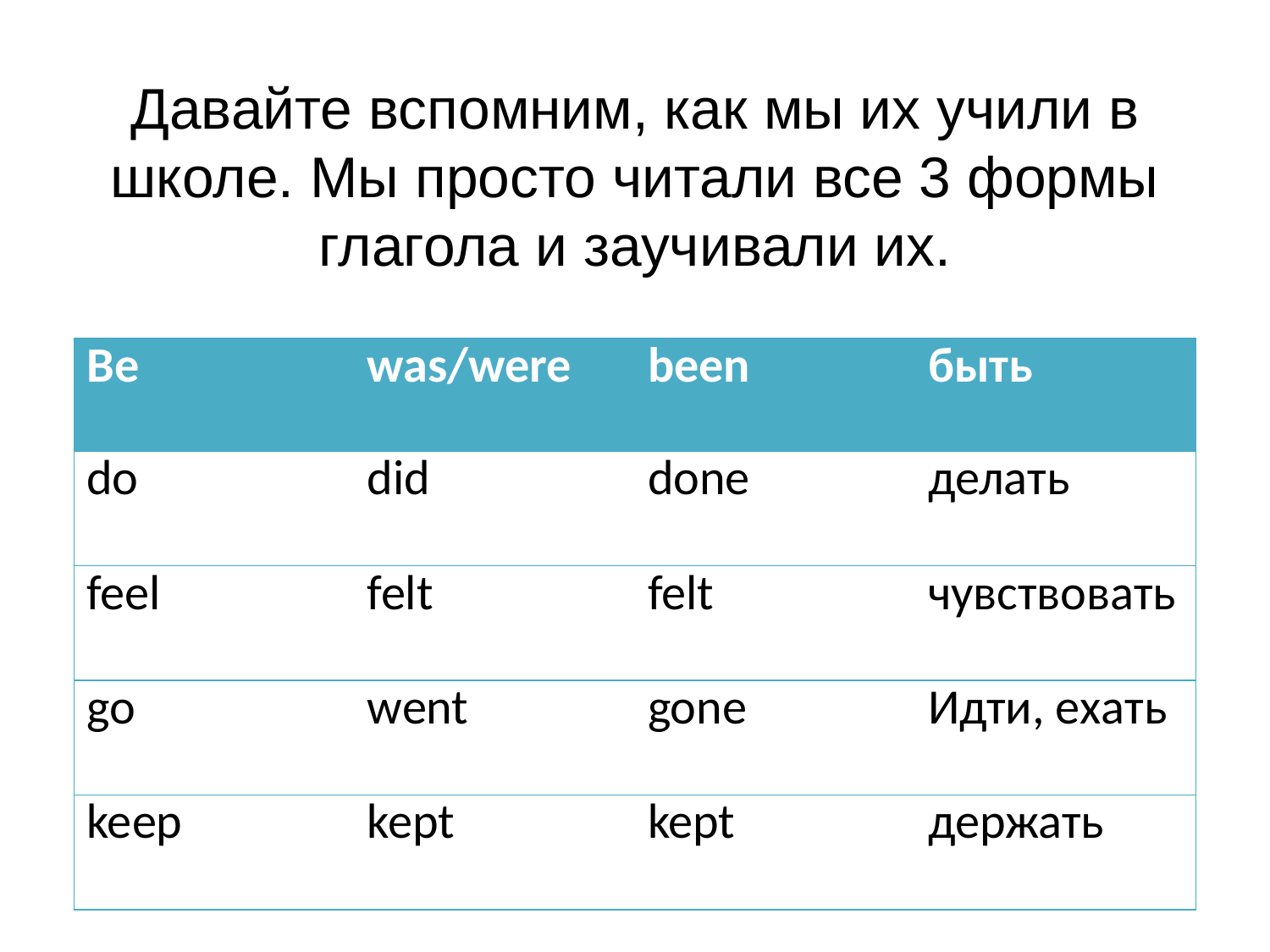

# Давайте вспомним, как мы их учили в школе. Мы просто читали все 3 формы глагола и заучивали их.
| Be | was/were | been | быть |
| --- | --- | --- | --- |
| do | did | done | делать |
| feel | felt | felt | чувствовать |
| go | went | gone | Идти, ехать |
| keep | kept | kept | держать |